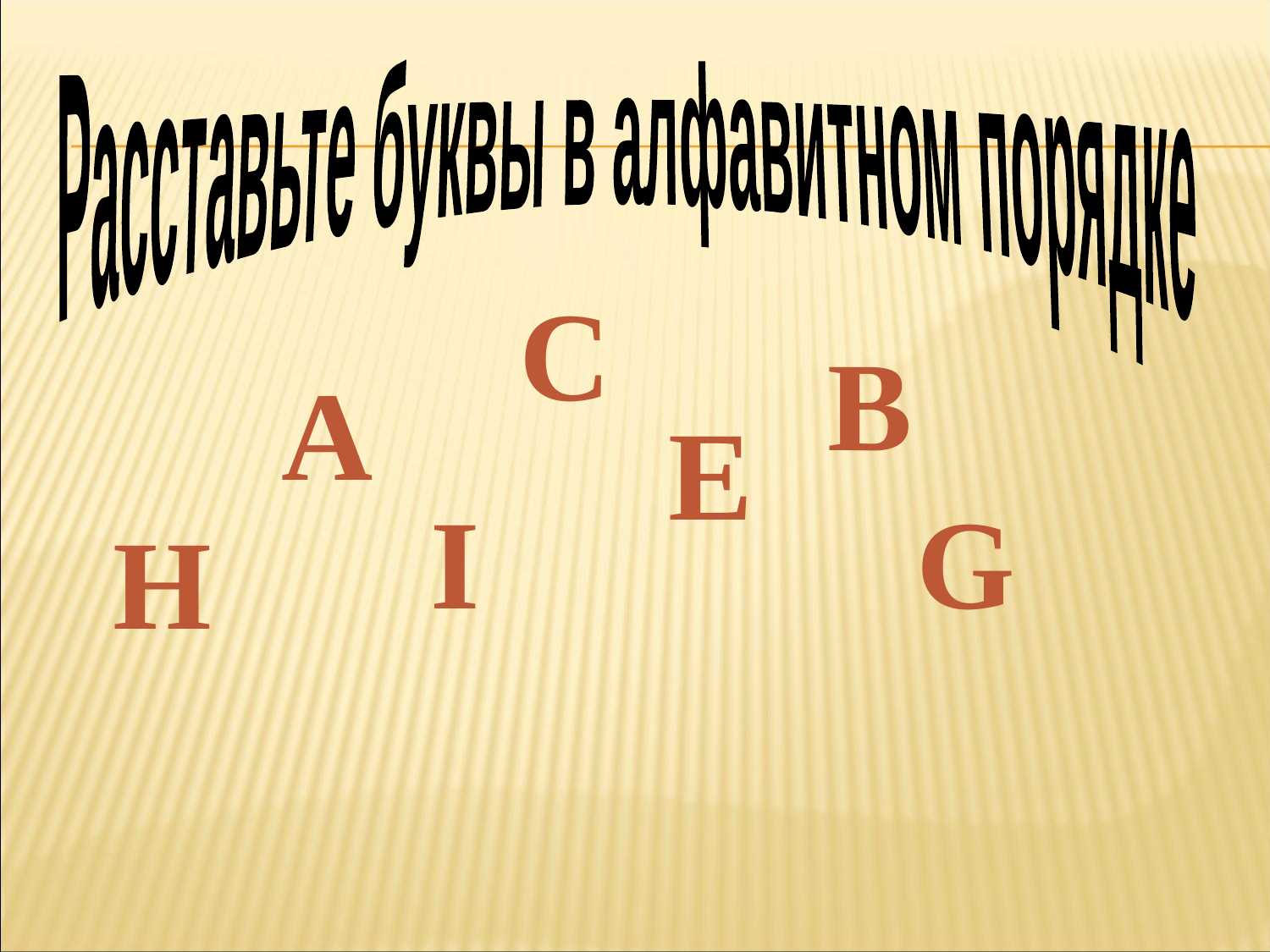

Расставьте буквы
в алфавитном порядке
C
B
A
E
I
G
H